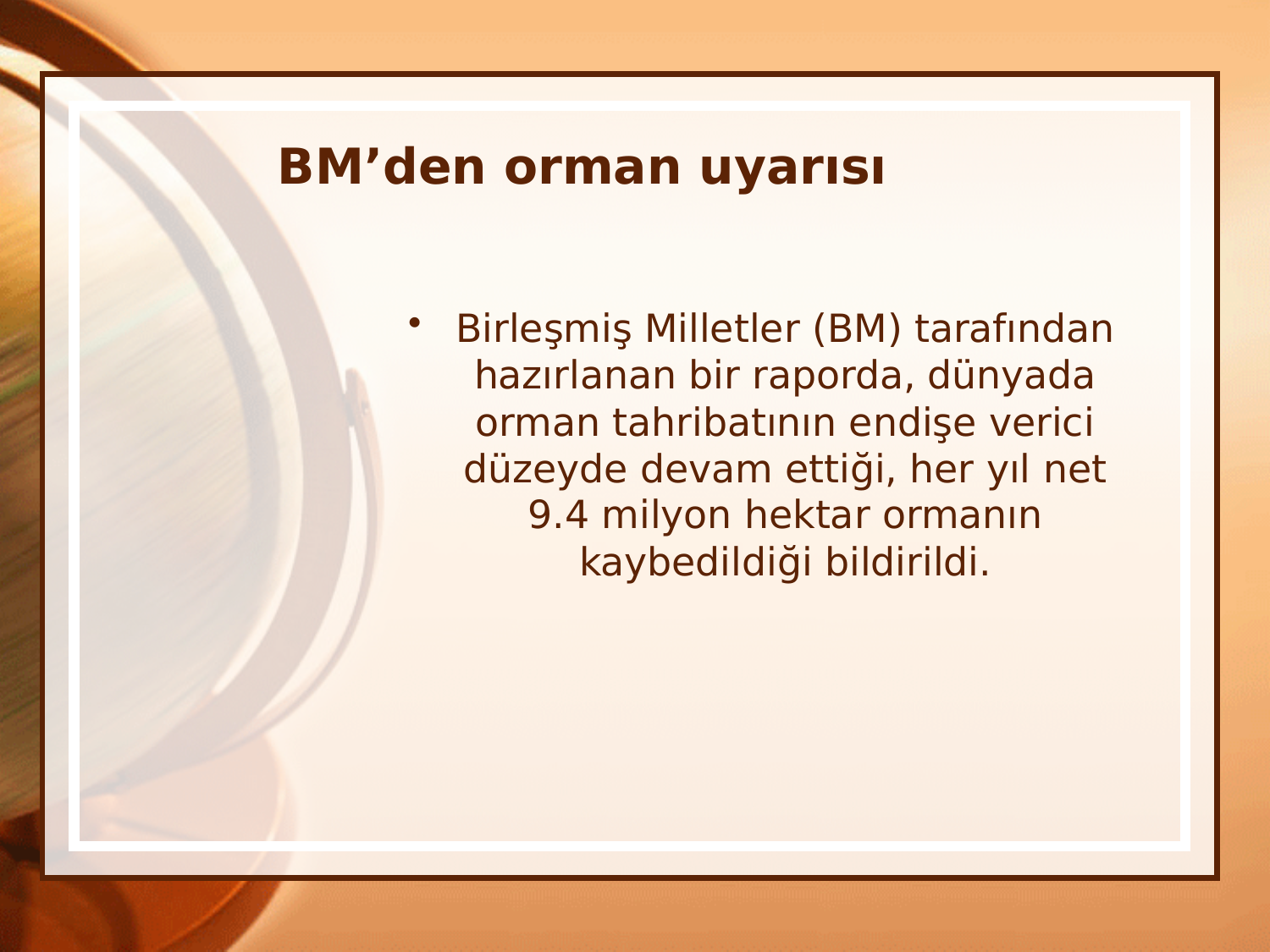

# BM’den orman uyarısı

Birleşmiş Milletler (BM) tarafından hazırlanan bir raporda, dünyada orman tahribatının endişe verici düzeyde devam ettiği, her yıl net 9.4 milyon hektar ormanın kaybedildiği bildirildi.